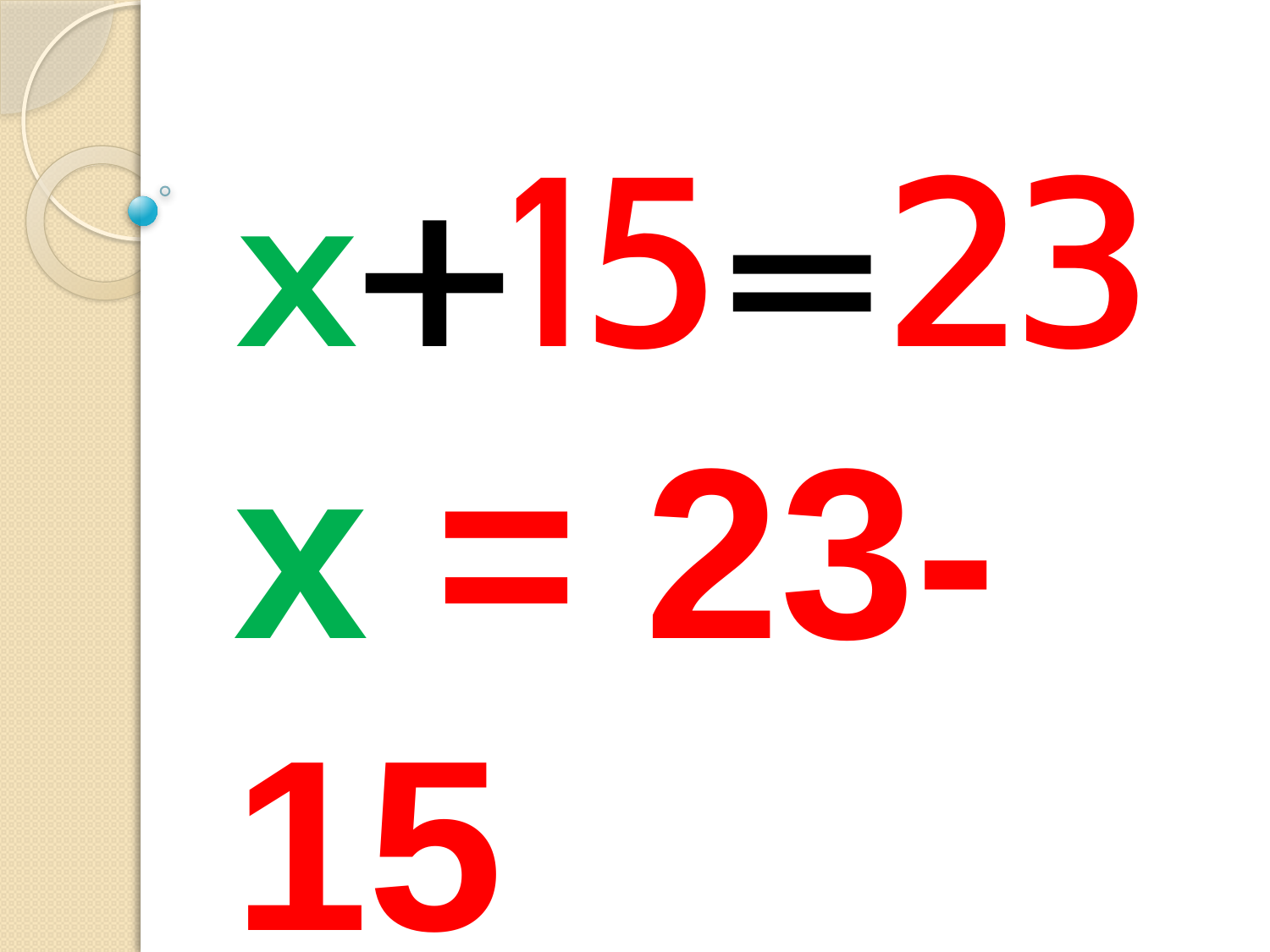

#

x+15=23
x = 23-15
x = 8